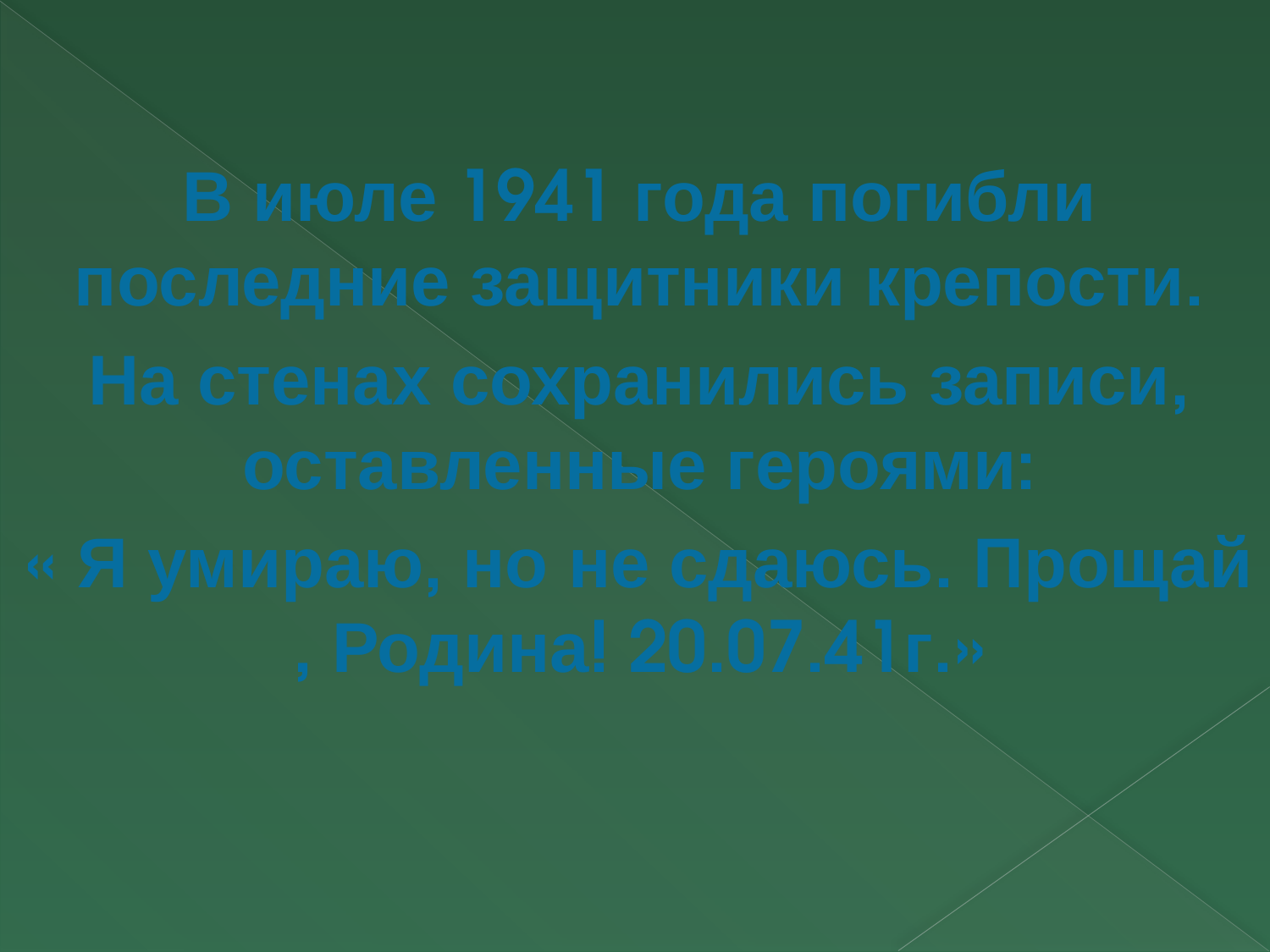

В июле 1941 года погибли последние защитники крепости.
На стенах сохранились записи, оставленные героями:
« Я умираю, но не сдаюсь. Прощай , Родина! 20.07.41г.»